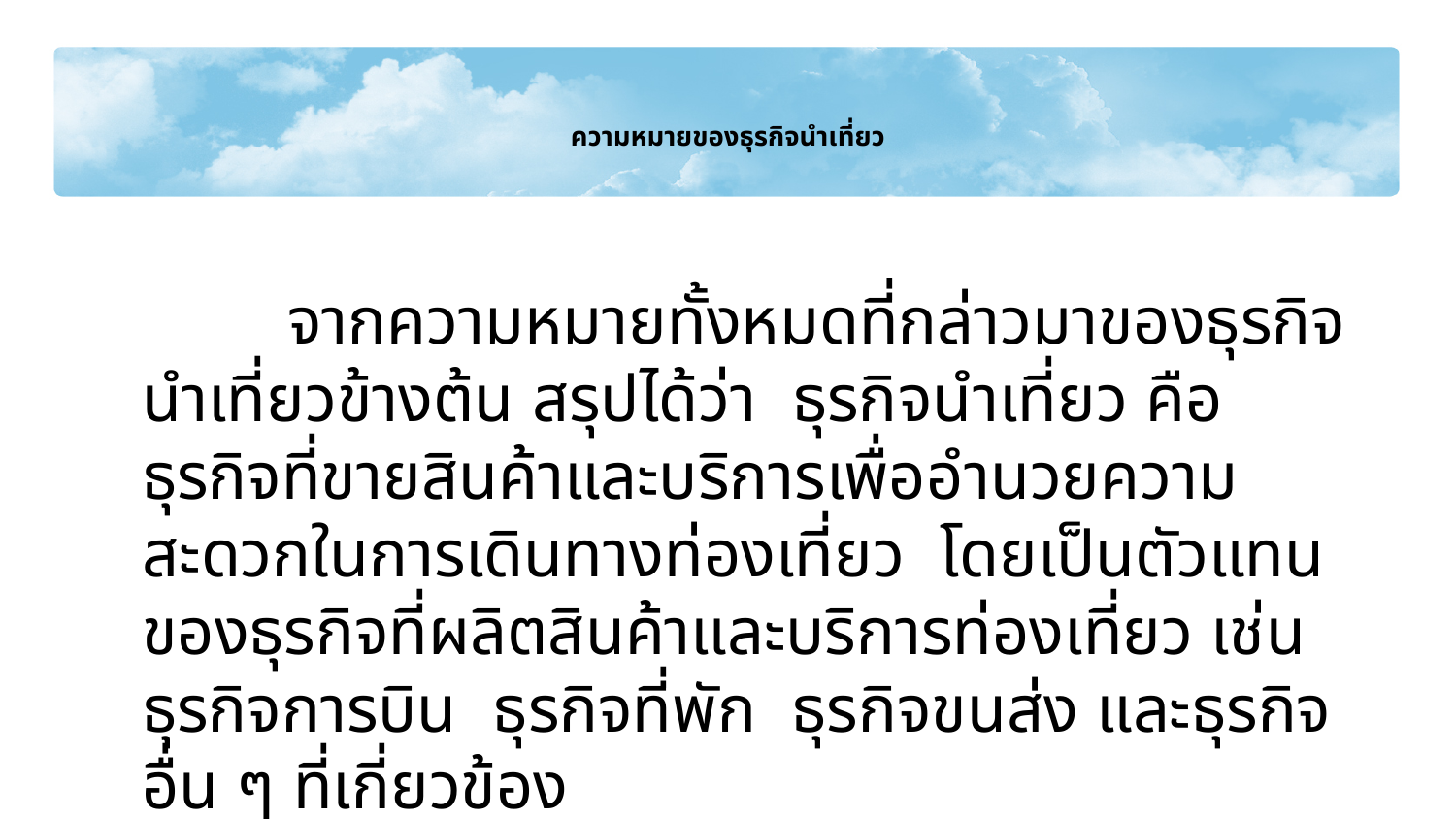

# ความหมายของธุรกิจนำเที่ยว
		จากความหมายทั้งหมดที่กล่าวมาของธุรกิจนำเที่ยวข้างต้น สรุปได้ว่า  ธุรกิจนำเที่ยว คือ ธุรกิจที่ขายสินค้าและบริการเพื่ออำนวยความสะดวกในการเดินทางท่องเที่ยว  โดยเป็นตัวแทนของธุรกิจที่ผลิตสินค้าและบริการท่องเที่ยว เช่น ธุรกิจการบิน  ธุรกิจที่พัก  ธุรกิจขนส่ง และธุรกิจอื่น ๆ ที่เกี่ยวข้อง